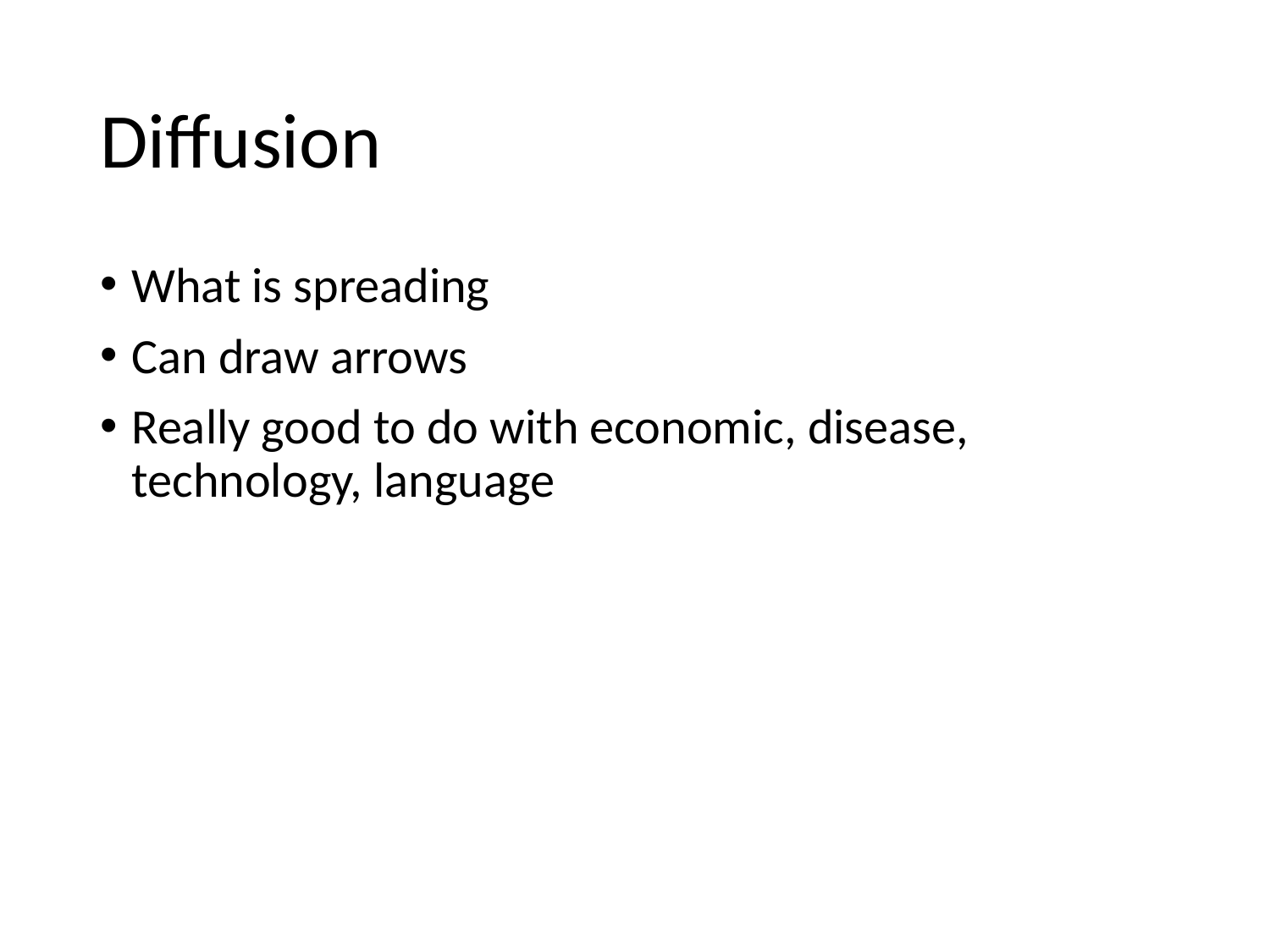

# Diffusion
What is spreading
Can draw arrows
Really good to do with economic, disease, technology, language